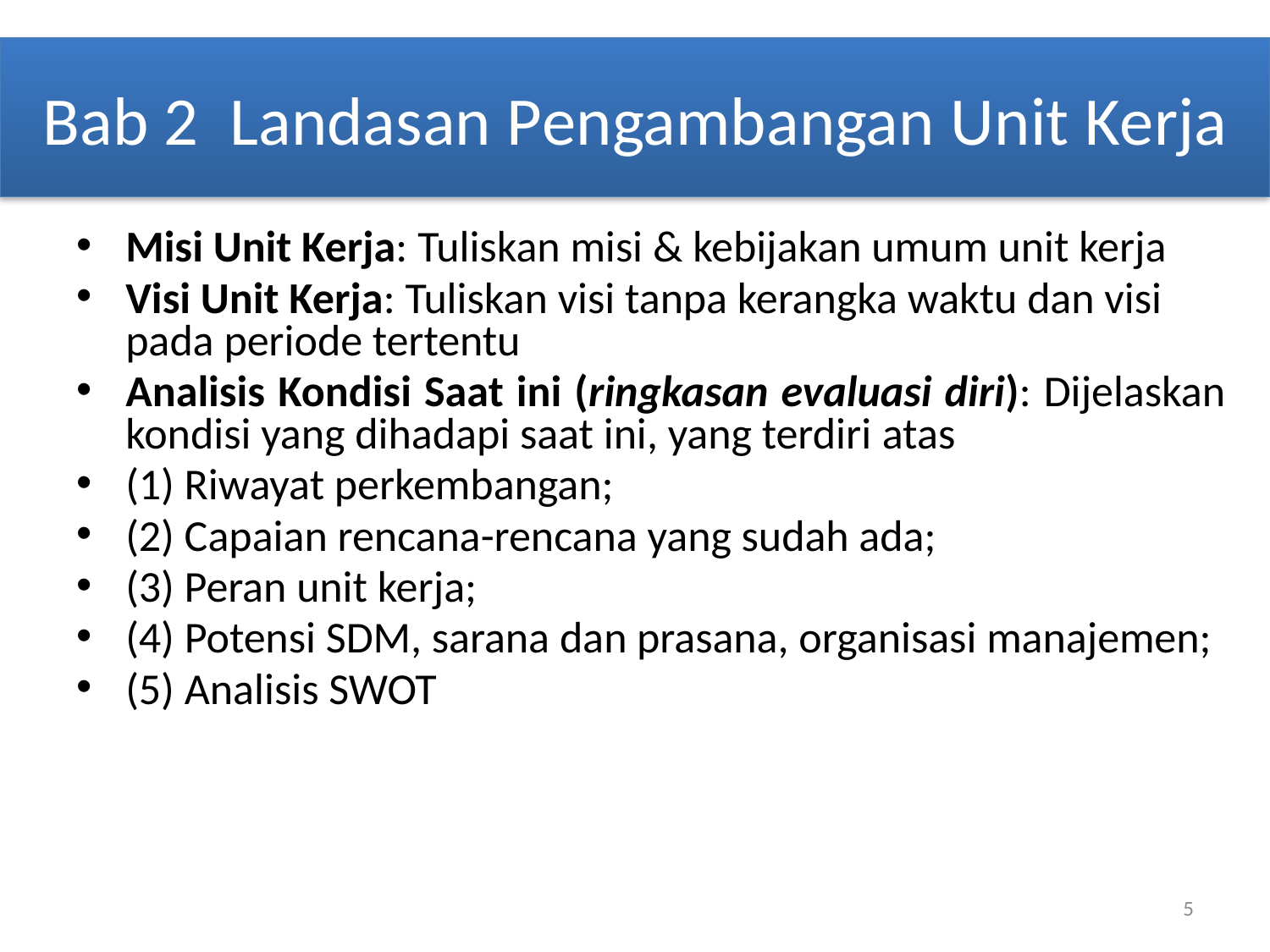

# Bab 2  Landasan Pengambangan Unit Kerja
Misi Unit Kerja: Tuliskan misi & kebijakan umum unit kerja
Visi Unit Kerja: Tuliskan visi tanpa kerangka waktu dan visi pada periode tertentu
Analisis Kondisi Saat ini (ringkasan evaluasi diri): Dijelaskan kondisi yang dihadapi saat ini, yang terdiri atas
(1) Riwayat perkembangan;
(2) Capaian rencana-rencana yang sudah ada;
(3) Peran unit kerja;
(4) Potensi SDM, sarana dan prasana, organisasi manajemen;
(5) Analisis SWOT
5